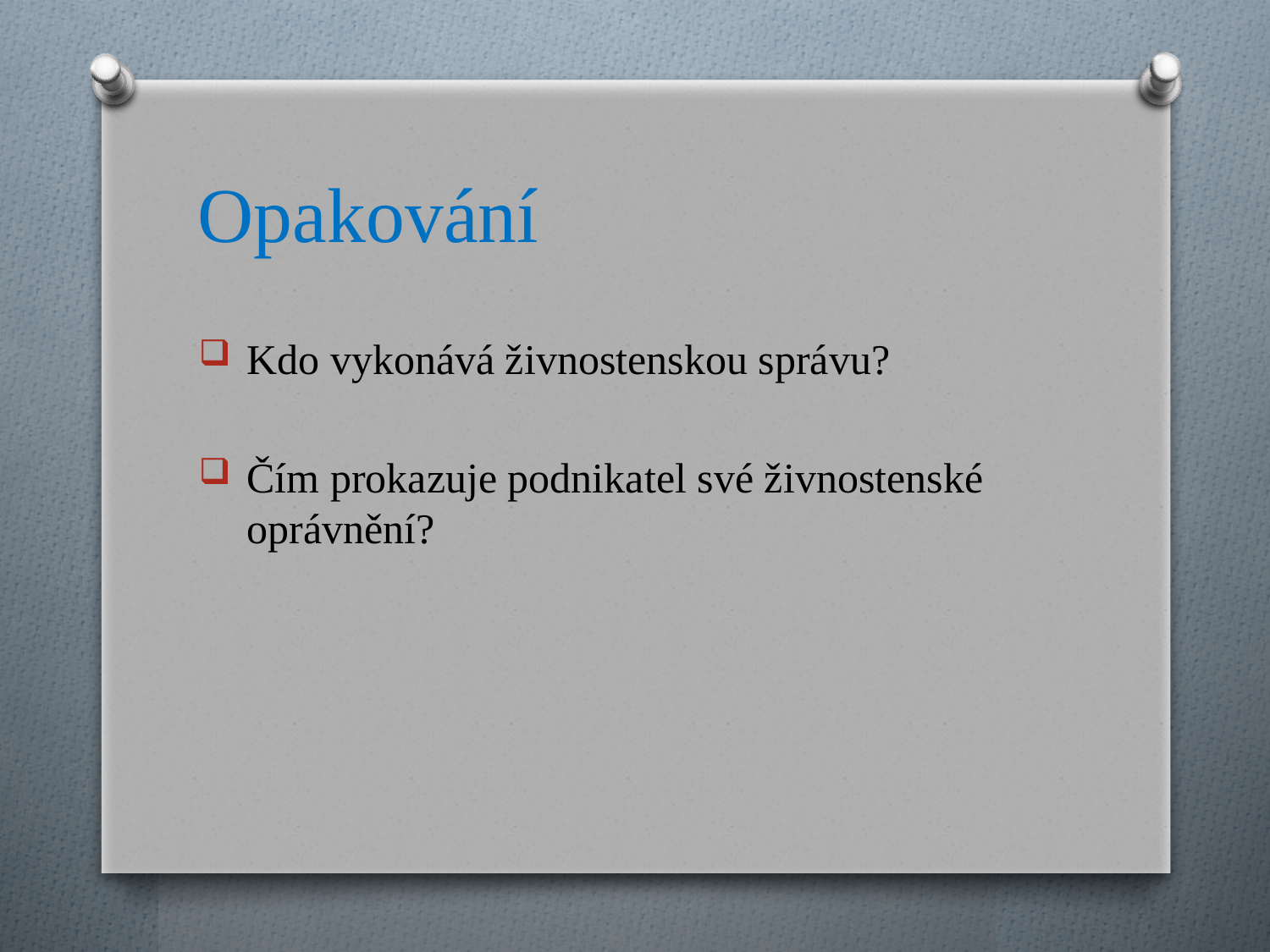

Kdo vykonává živnostenskou správu?

Čím prokazuje podnikatel své živnostenské oprávnění?
# Opakování